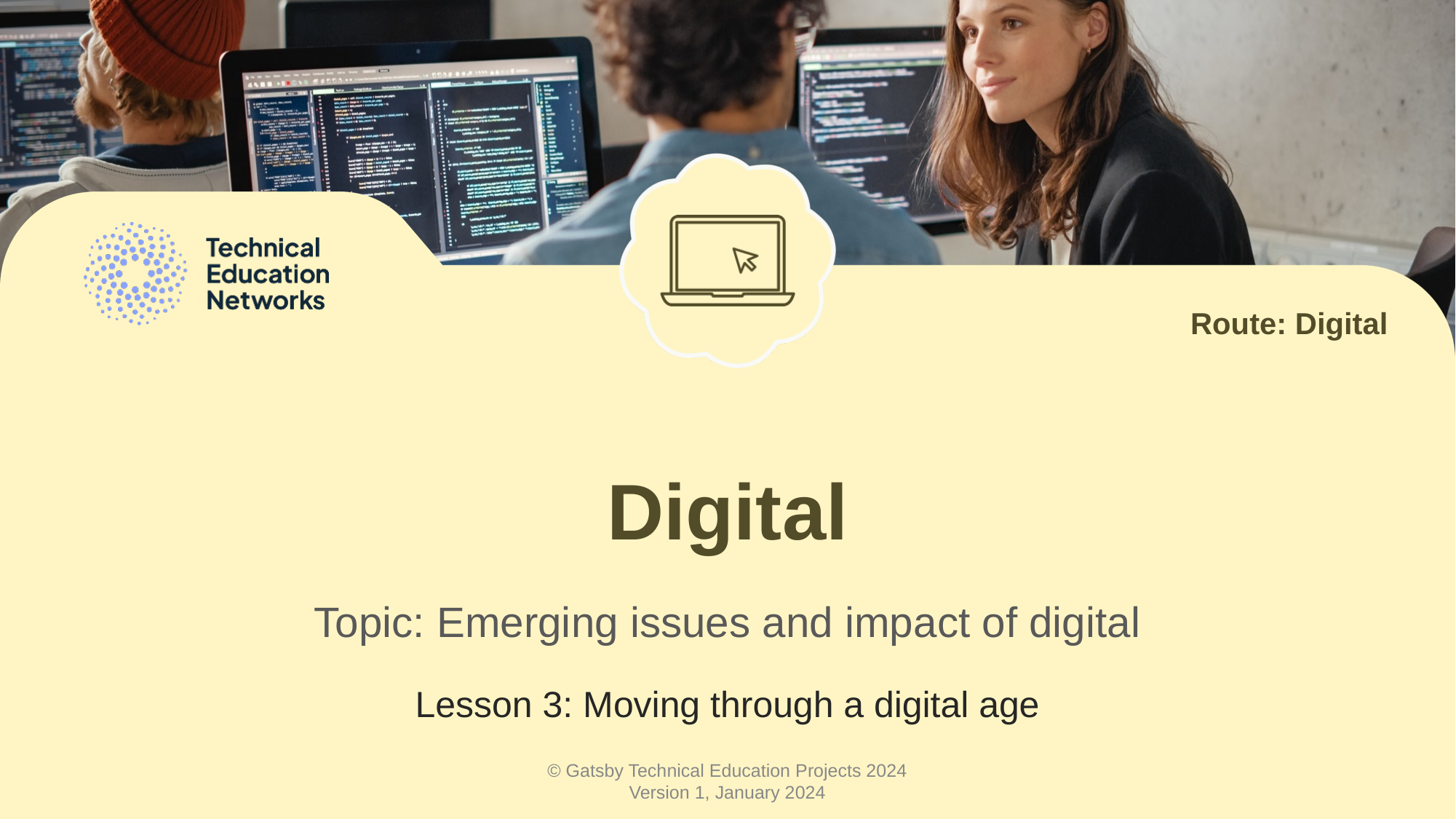

Route: Digital
# Digital
Topic: Emerging issues and impact of digital
Lesson 3: Moving through a digital age